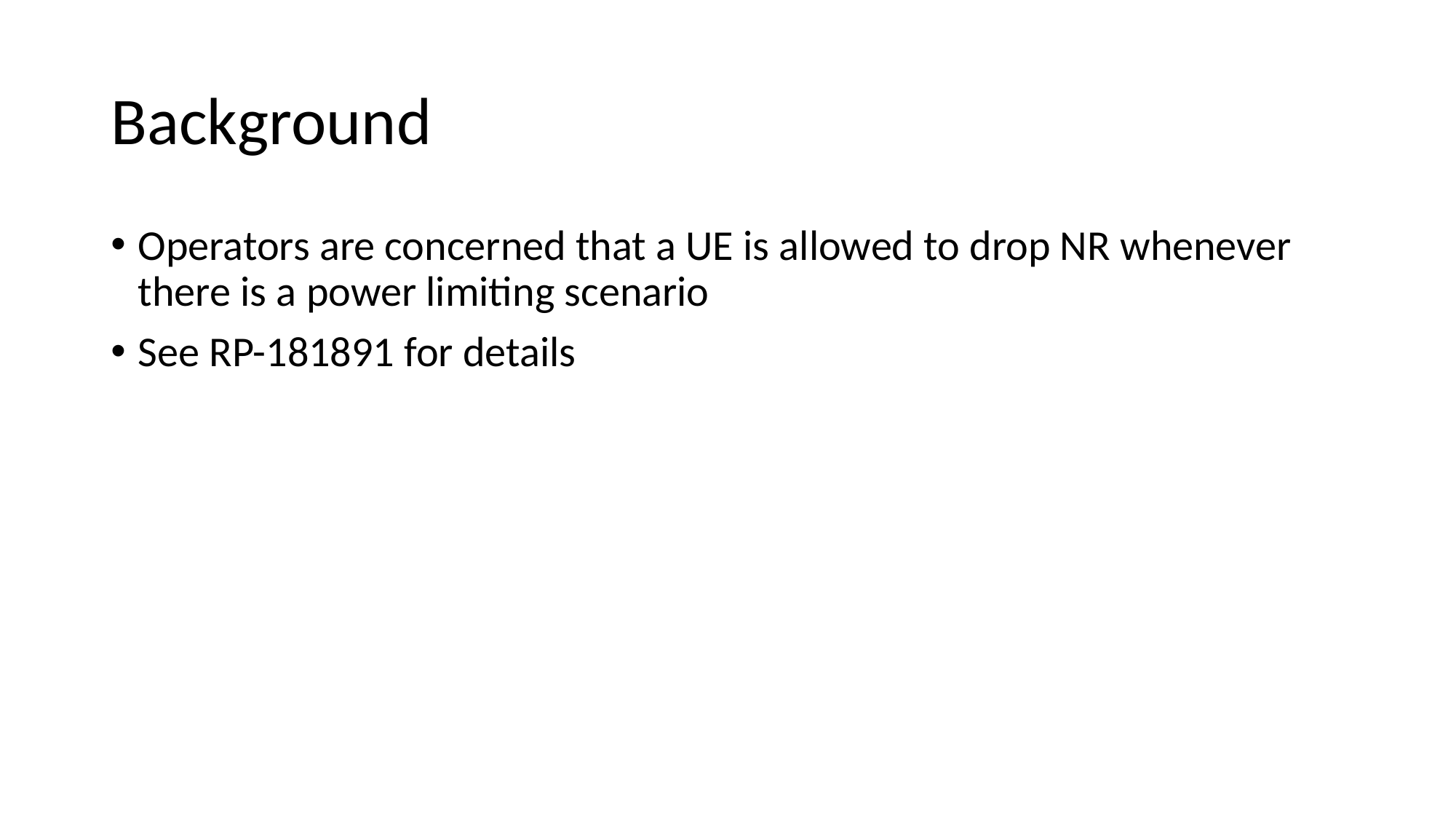

# Background
Operators are concerned that a UE is allowed to drop NR whenever there is a power limiting scenario
See RP-181891 for details